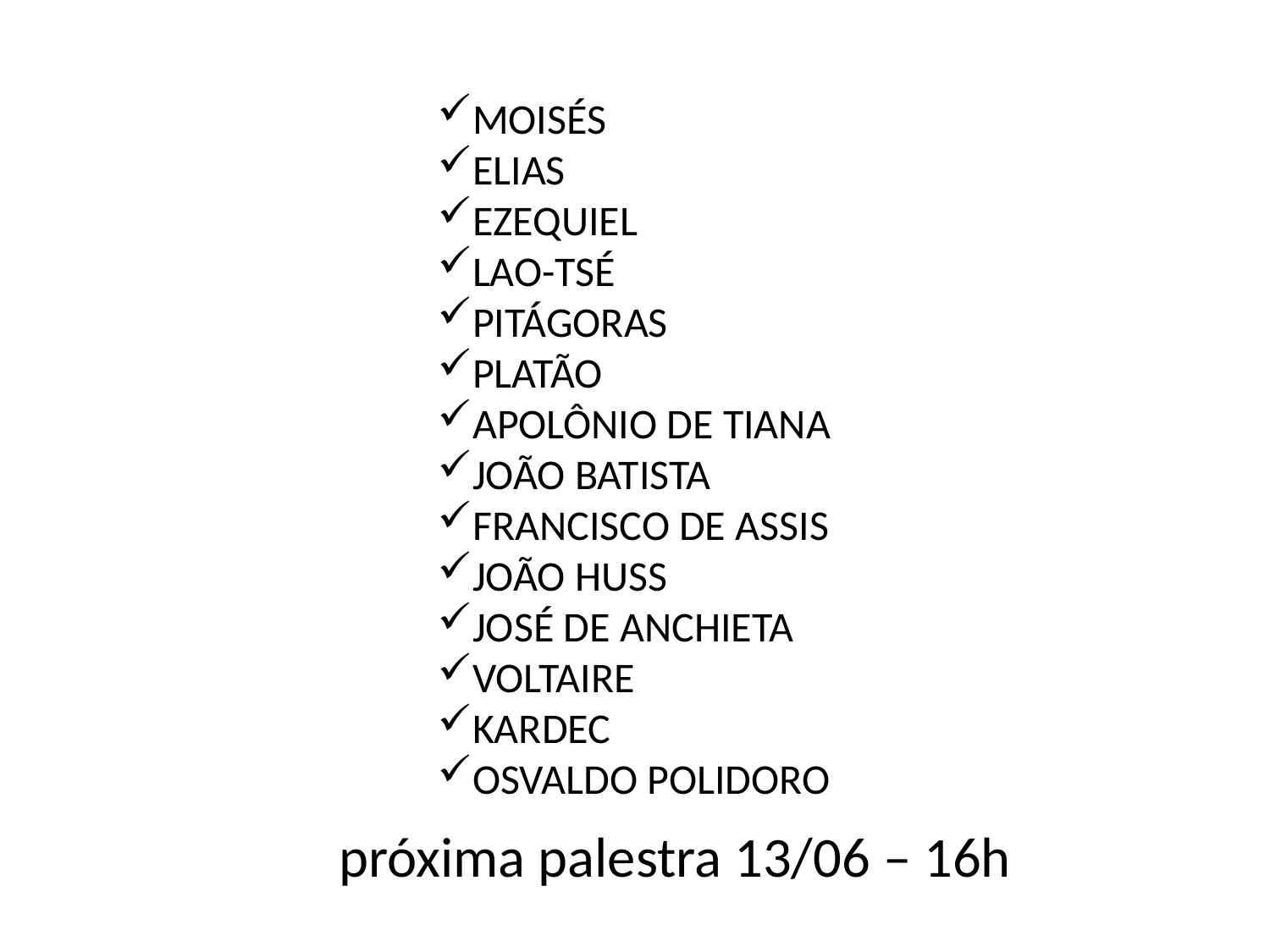

MOISÉS
ELIAS
EZEQUIEL
LAO-TSÉ
PITÁGORAS
PLATÃO
APOLÔNIO DE TIANA
JOÃO BATISTA
FRANCISCO DE ASSIS
JOÃO HUSS
JOSÉ DE ANCHIETA
VOLTAIRE
KARDEC
OSVALDO POLIDORO
próxima palestra 13/06 – 16h